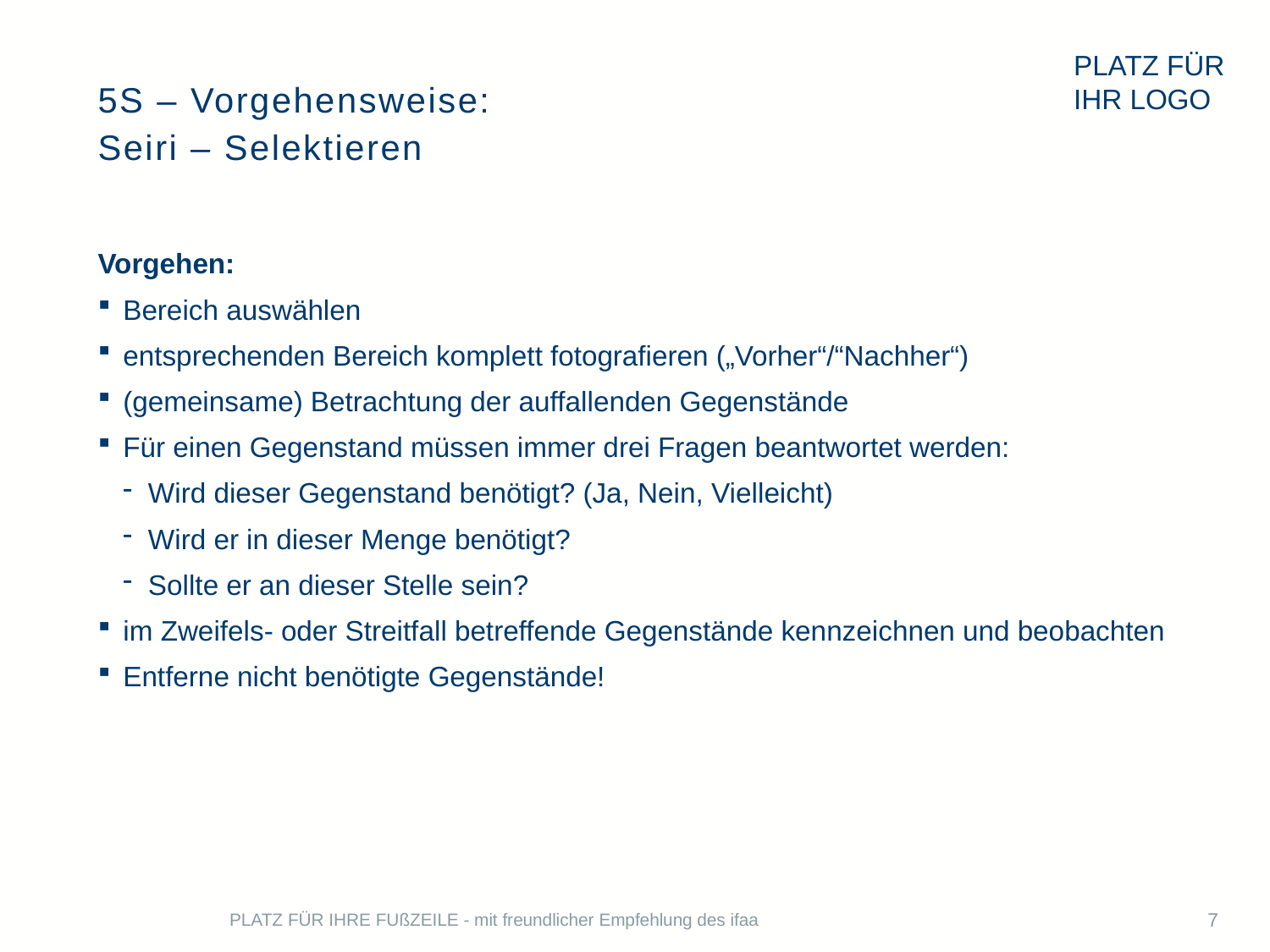

# 5S – Vorgehensweise: Seiri – Selektieren
Vorgehen:
Bereich auswählen
entsprechenden Bereich komplett fotografieren („Vorher“/“Nachher“)
(gemeinsame) Betrachtung der auffallenden Gegenstände
Für einen Gegenstand müssen immer drei Fragen beantwortet werden:
Wird dieser Gegenstand benötigt? (Ja, Nein, Vielleicht)
Wird er in dieser Menge benötigt?
Sollte er an dieser Stelle sein?
im Zweifels- oder Streitfall betreffende Gegenstände kennzeichnen und beobachten
Entferne nicht benötigte Gegenstände!

PLATZ FÜR IHRE FUßZEILE - mit freundlicher Empfehlung des ifaa
7